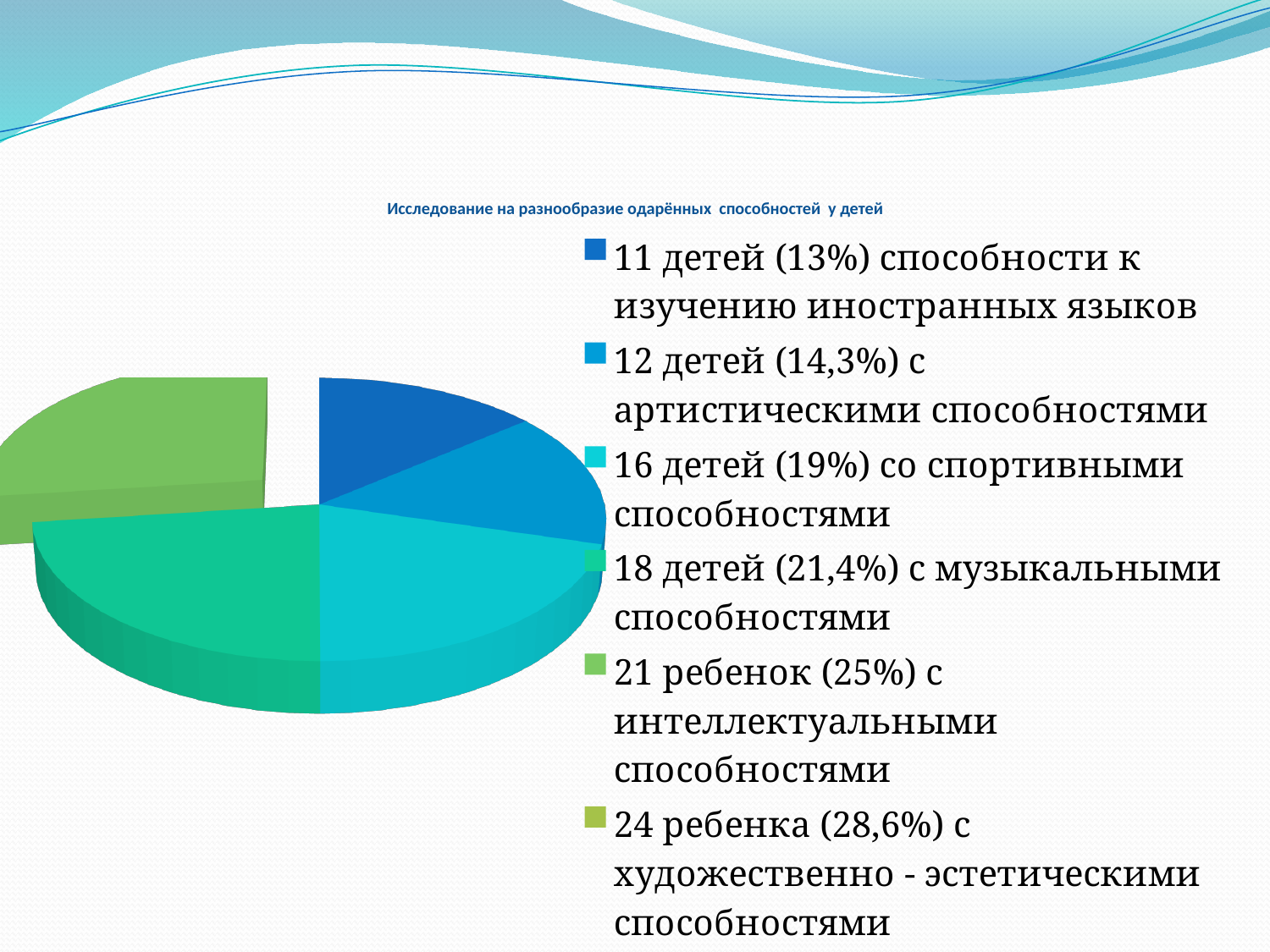

[unsupported chart]

# Исследование на разнообразие одарённых  способностей  у детей